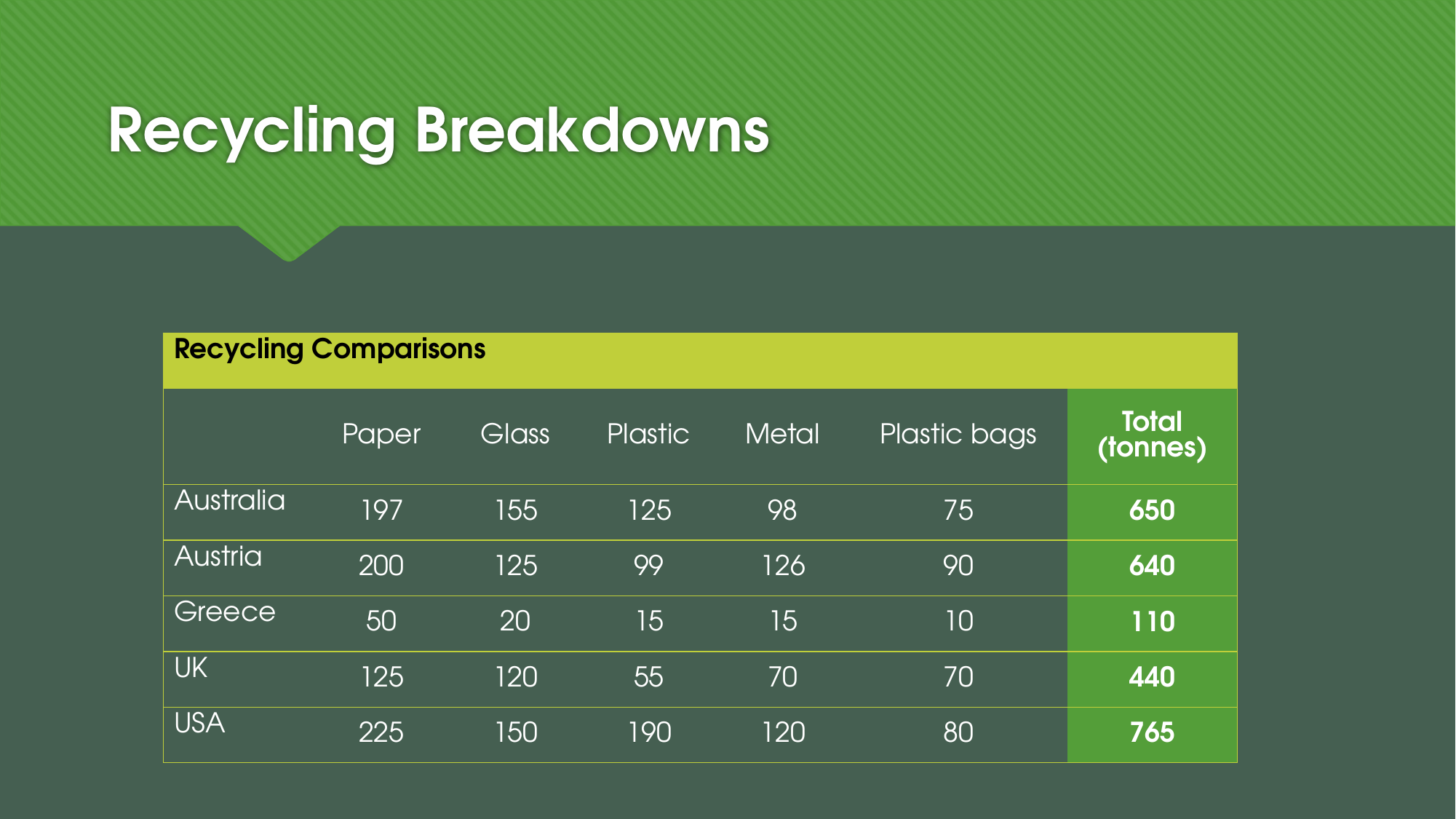

# Recycling Breakdowns
| Recycling Comparisons |  |  |  |  |  |  |
| --- | --- | --- | --- | --- | --- | --- |
|  | Paper | Glass | Plastic | Metal | Plastic bags | Total (tonnes) |
| Australia | 197 | 155 | 125 | 98 | 75 | 650 |
| Austria | 200 | 125 | 99 | 126 | 90 | 640 |
| Greece | 50 | 20 | 15 | 15 | 10 | 110 |
| UK | 125 | 120 | 55 | 70 | 70 | 440 |
| USA | 225 | 150 | 190 | 120 | 80 | 765 |